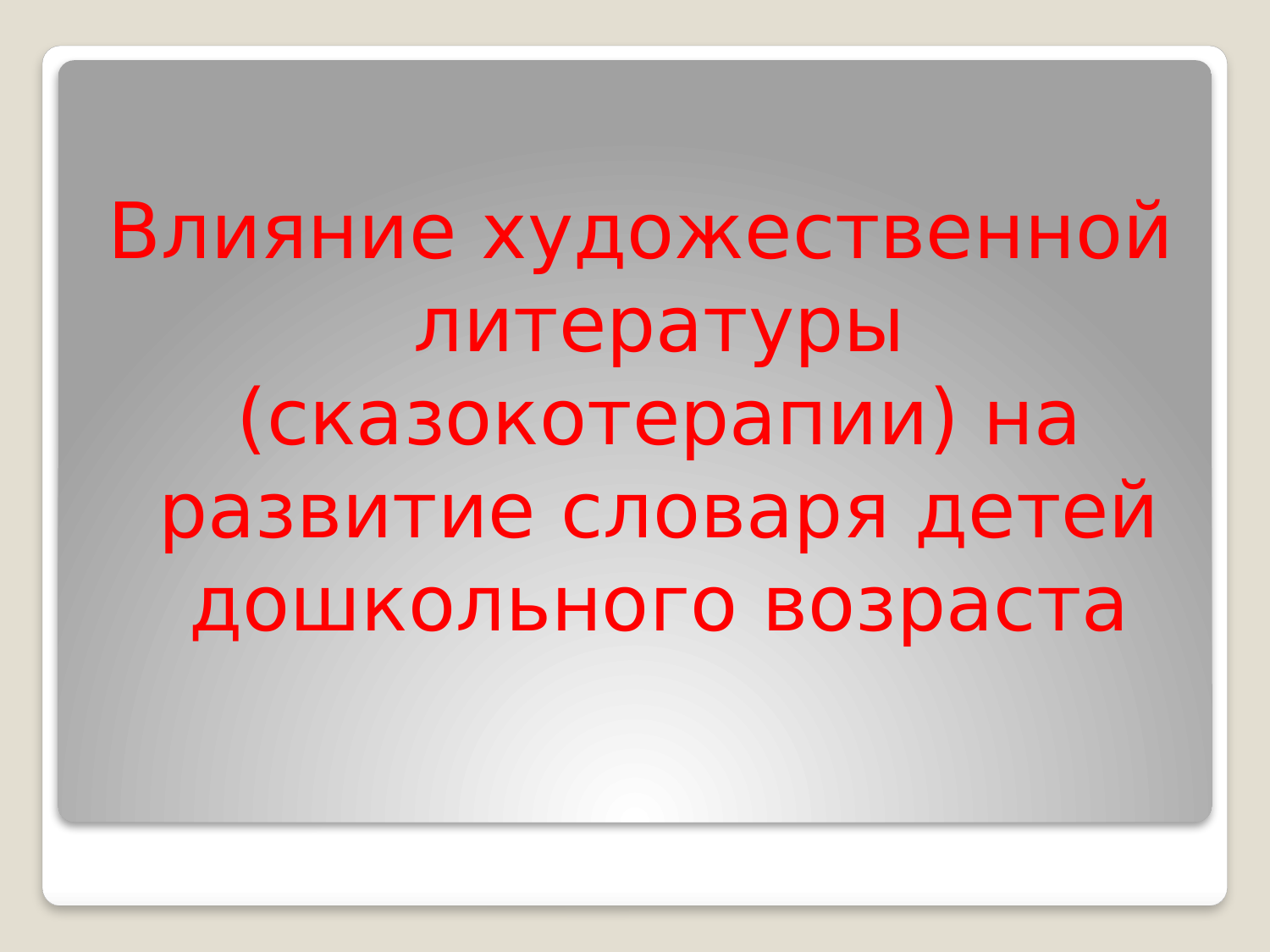

Влияние художественной литературы (сказокотерапии) на развитие словаря детей дошкольного возраста